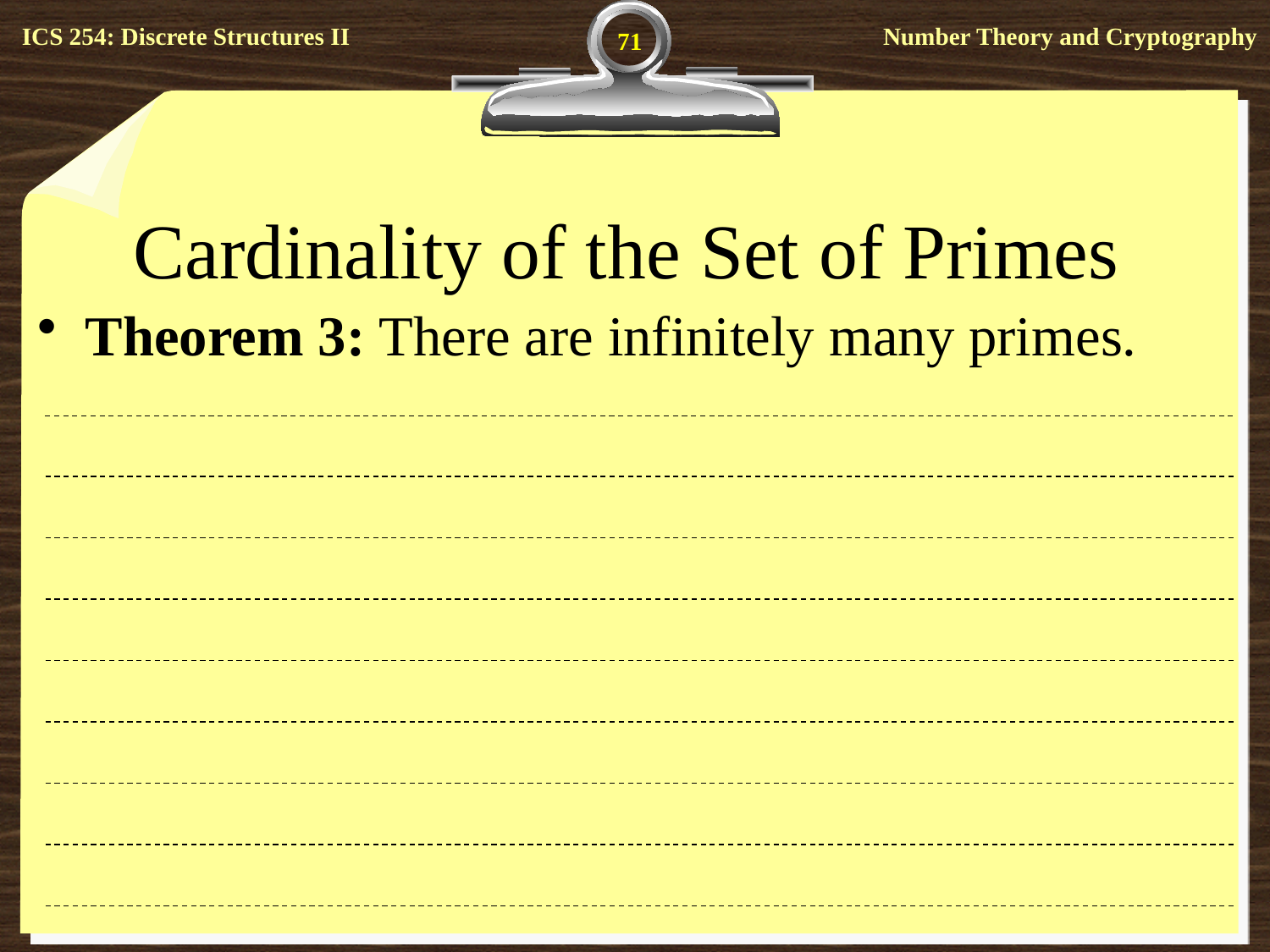

71
# Cardinality of the Set of Primes
Theorem 3: There are infinitely many primes.